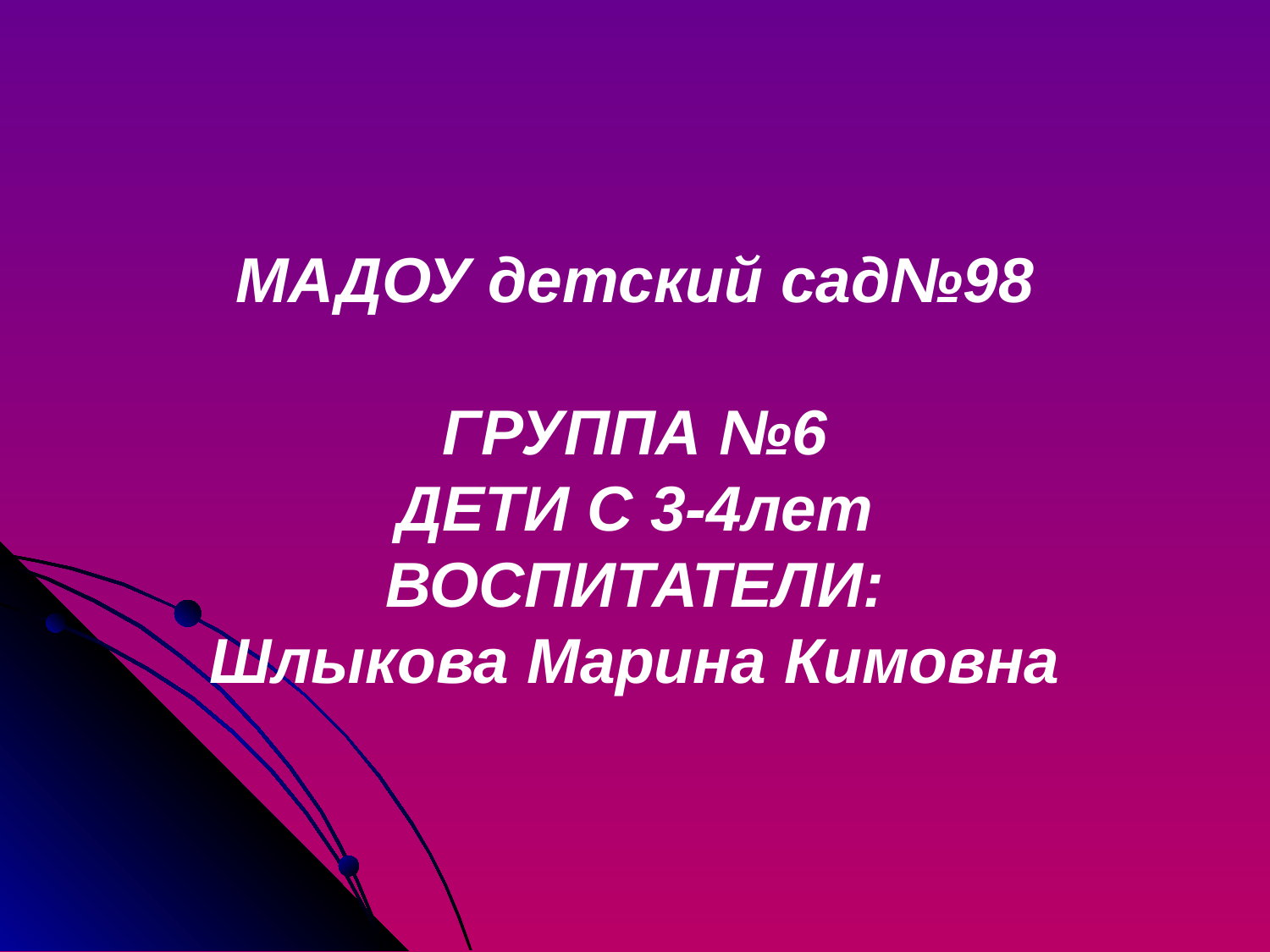

# МАДОУ детский сад№98 ГРУППА №6 ДЕТИ С 3-4лет ВОСПИТАТЕЛИ: Шлыкова Марина Кимовна